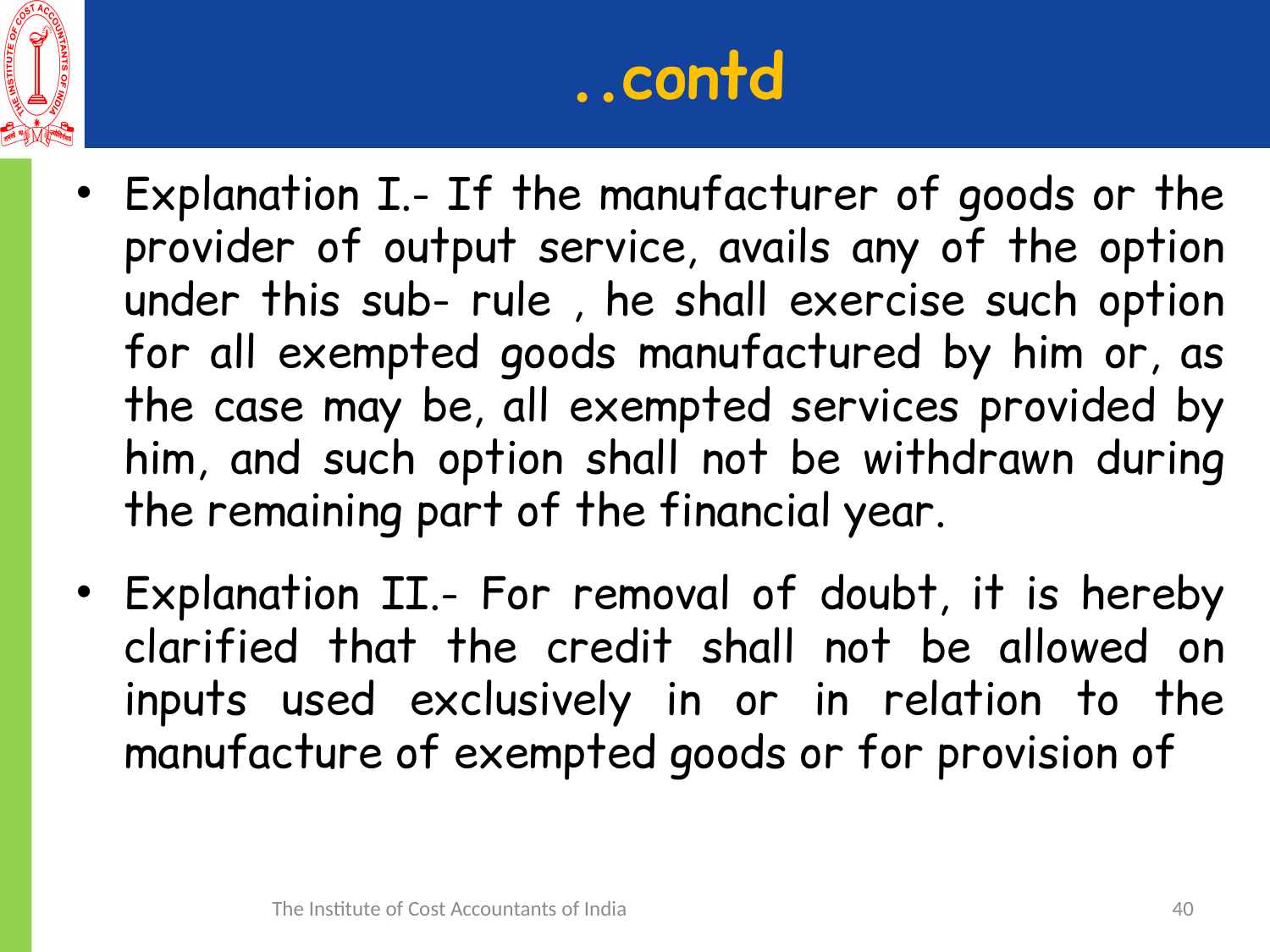

# ..contd
Explanation I.- If the manufacturer of goods or the provider of output service, avails any of the option under this sub- rule , he shall exercise such option for all exempted goods manufactured by him or, as the case may be, all exempted services provided by him, and such option shall not be withdrawn during the remaining part of the financial year.
Explanation II.- For removal of doubt, it is hereby clarified that the credit shall not be allowed on inputs used exclusively in or in relation to the manufacture of exempted goods or for provision of

The Institute of Cost Accountants of India
40